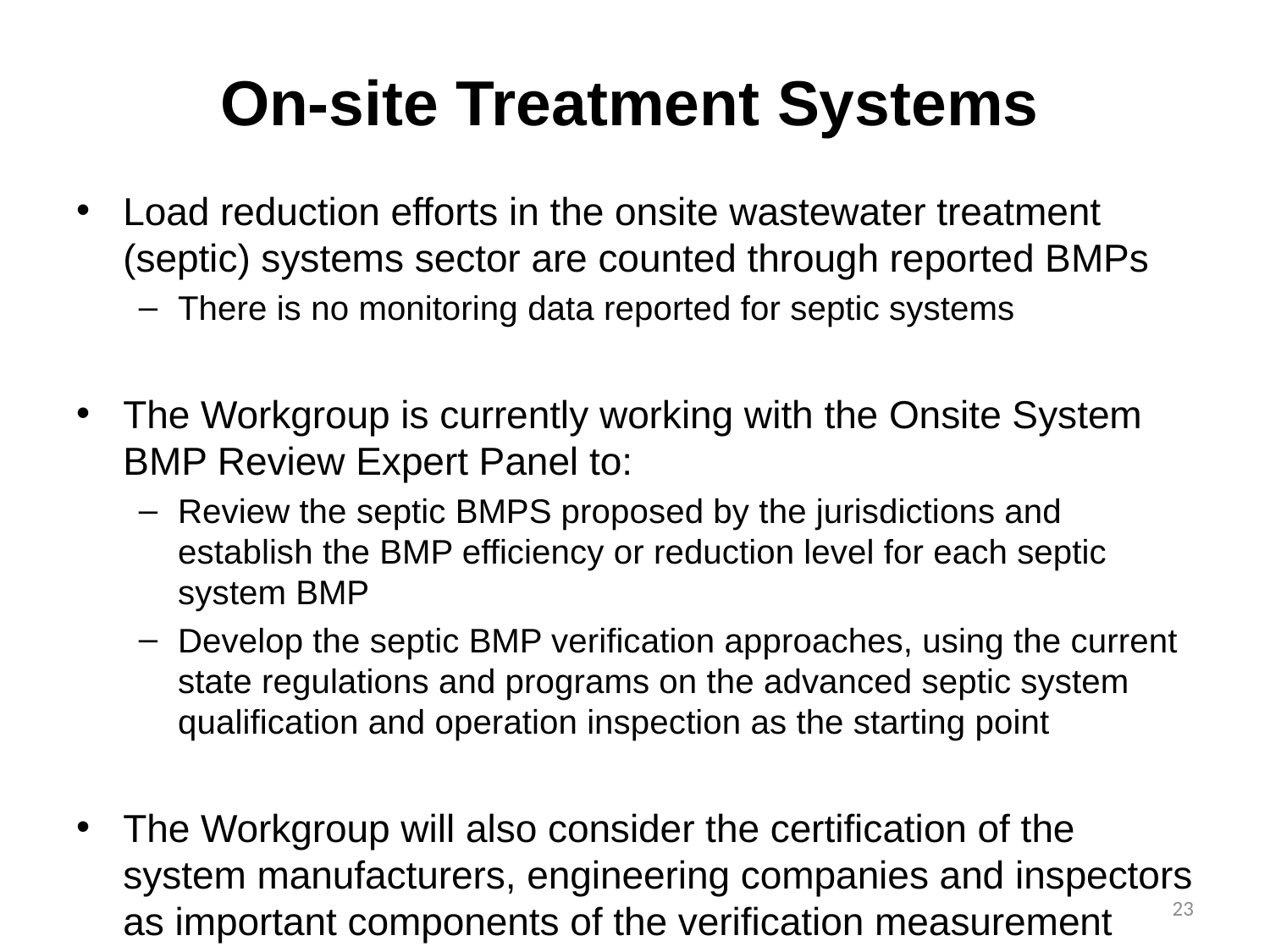

# On-site Treatment Systems
Load reduction efforts in the onsite wastewater treatment (septic) systems sector are counted through reported BMPs
There is no monitoring data reported for septic systems

The Workgroup is currently working with the Onsite System BMP Review Expert Panel to:
Review the septic BMPS proposed by the jurisdictions and establish the BMP efficiency or reduction level for each septic system BMP
Develop the septic BMP verification approaches, using the current state regulations and programs on the advanced septic system qualification and operation inspection as the starting point

The Workgroup will also consider the certification of the system manufacturers, engineering companies and inspectors as important components of the verification measurement

23